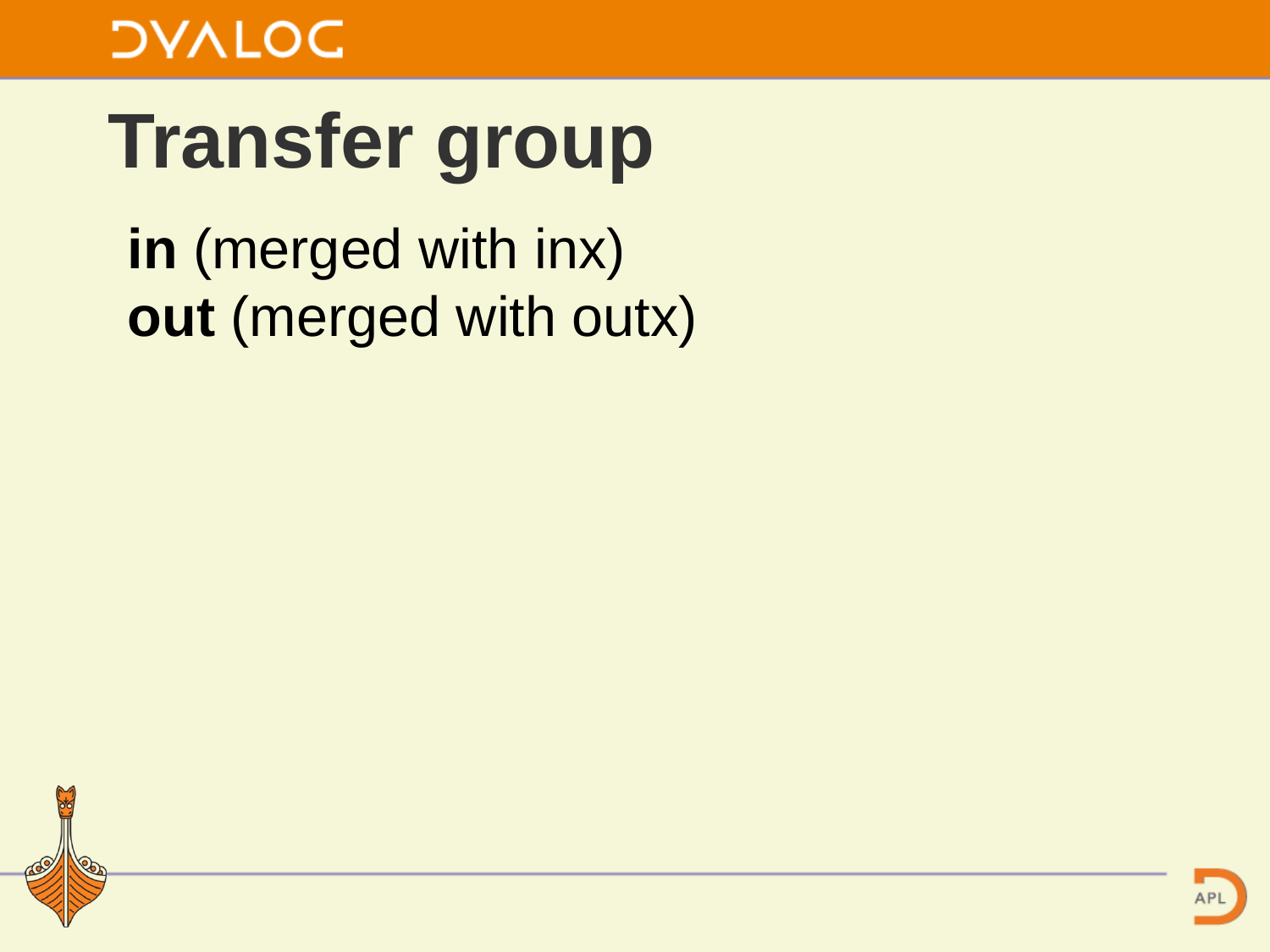

# Transfer group
in (merged with inx)
out (merged with outx)